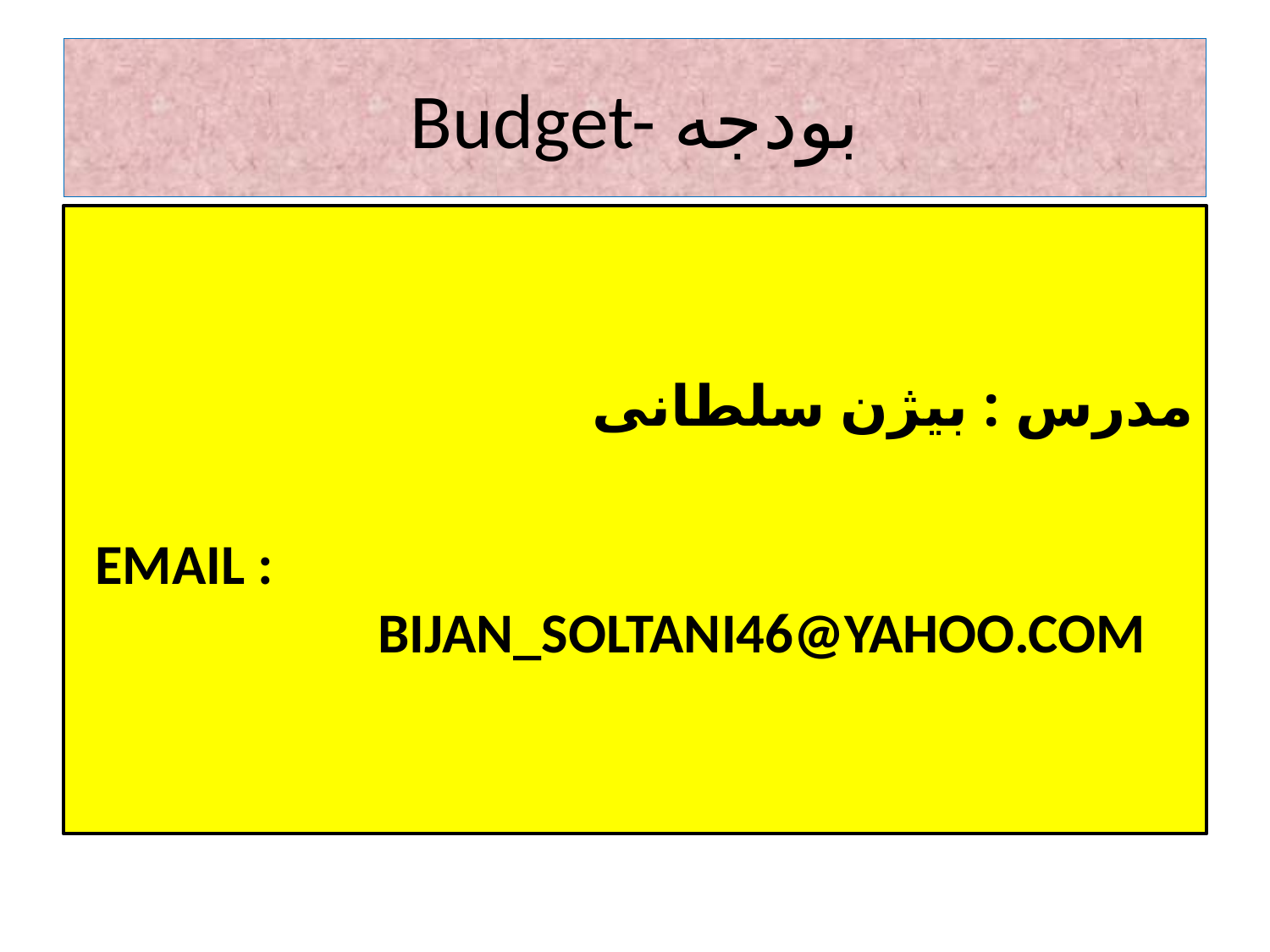

# Budget- بودجه

مدرس : بیژن سلطانی

                                                               EMAIL : BIJAN_SOLTANI46@YAHOO.COM